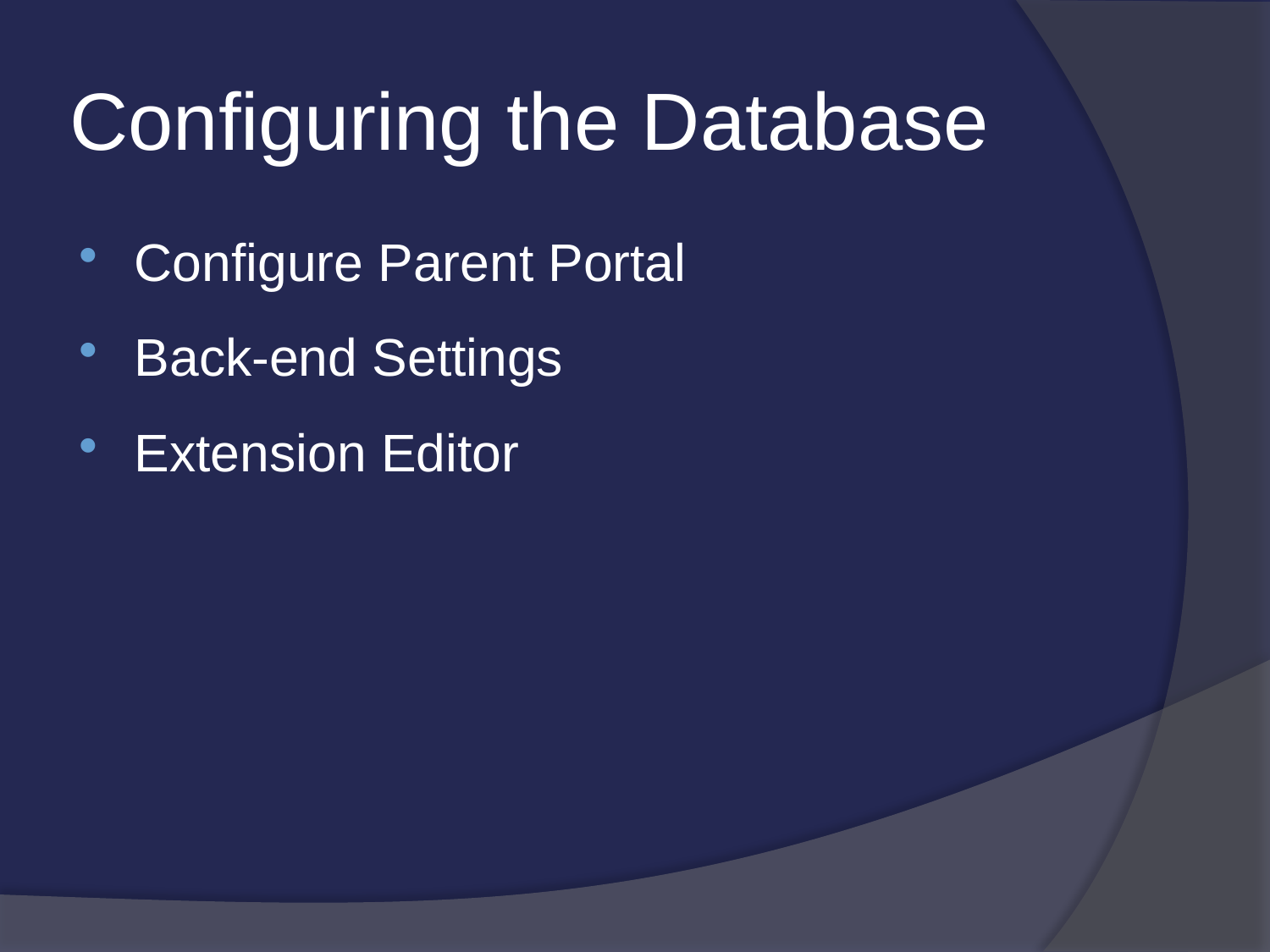

# Configuring the Database
Configure Parent Portal
Back-end Settings
Extension Editor